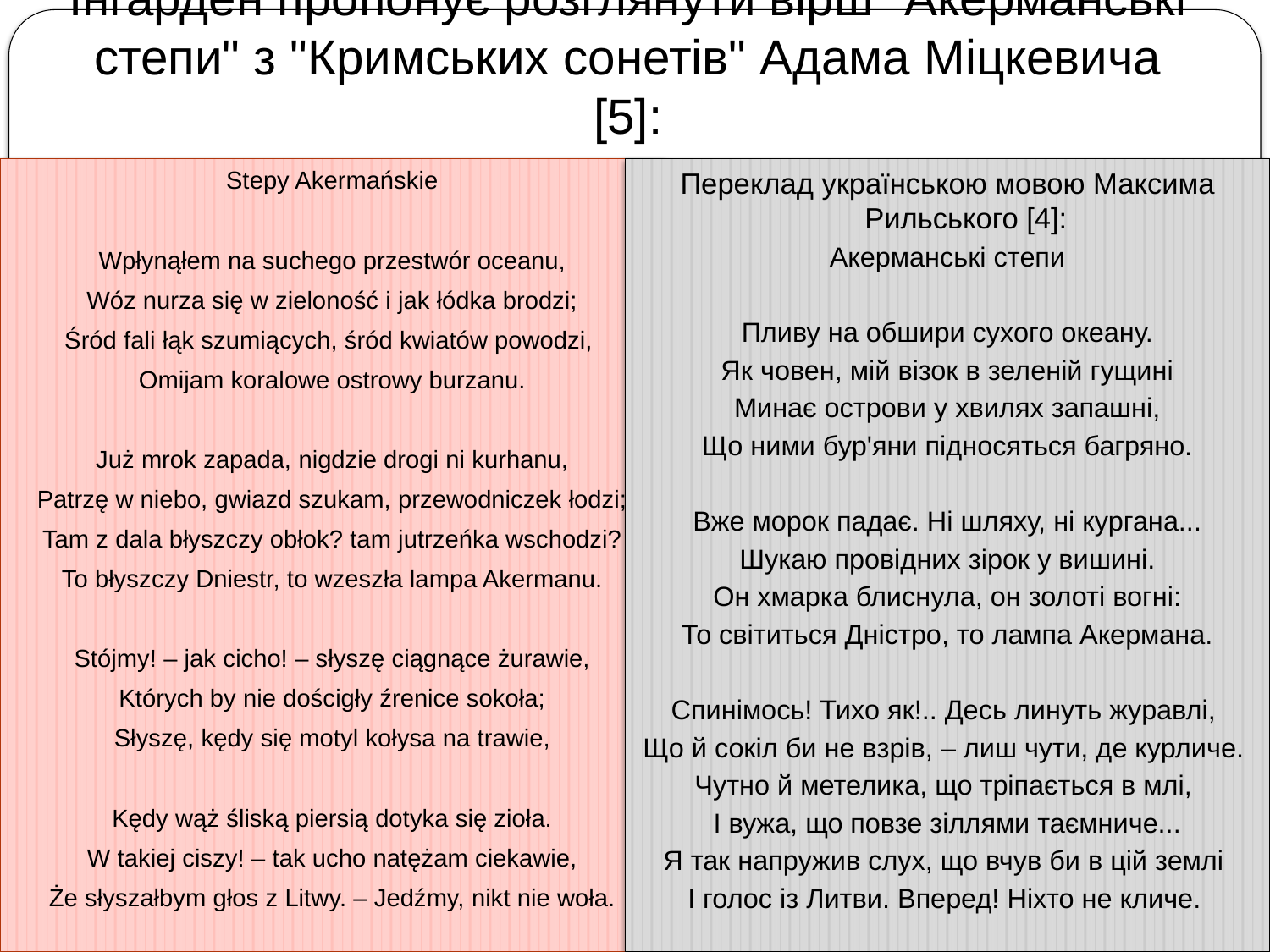

# Інгарден пропонує розглянути вірш "Акерманські степи" з "Кримських сонетів" Адама Міцкевича [5]:
Stepy Akermańskie

Wpłynąłem na suchego przestwór oceanu,
Wóz nurza się w zieloność i jak łódka brodzi;
Śród fali łąk szumiących, śród kwiatów powodzi,
Omijam koralowe ostrowy burzanu.

Już mrok zapada, nigdzie drogi ni kurhanu,
Patrzę w niebo, gwiazd szukam, przewodniczek łodzi;
Tam z dala błyszczy obłok? tam jutrzeńka wschodzi?
To błyszczy Dniestr, to wzeszła lampa Akermanu.

Stójmy! – jak cicho! – słyszę ciągnące żurawie,
Których by nie dościgły źrenice sokoła;
Słyszę, kędy się motyl kołysa na trawie,

Kędy wąż śliską piersią dotyka się zioła.
W takiej ciszy! – tak ucho natężam ciekawie,
Że słyszałbym głos z Litwy. – Jedźmy, nikt nie woła.

Переклад українською мовою Максима Рильського [4]:
Акерманські степи

Пливу на обшири сухого океану.
Як човен, мій візок в зеленій гущині
Минає острови у хвилях запашні,
Що ними бур'яни підносяться багряно.

Вже морок падає. Ні шляху, ні кургана...
Шукаю провідних зірок у вишині.
Он хмарка блиснула, он золоті вогні:
То світиться Дністро, то лампа Акермана.

Спинімось! Тихо як!.. Десь линуть журавлі,
Що й сокіл би не взрів, – лиш чути, де курличе.
Чутно й метелика, що тріпається в млі,
I вужа, що повзе зіллями таємниче...
Я так напружив слух, що вчув би в цій землі
I голос із Литви. Вперед! Ніхто не кличе.